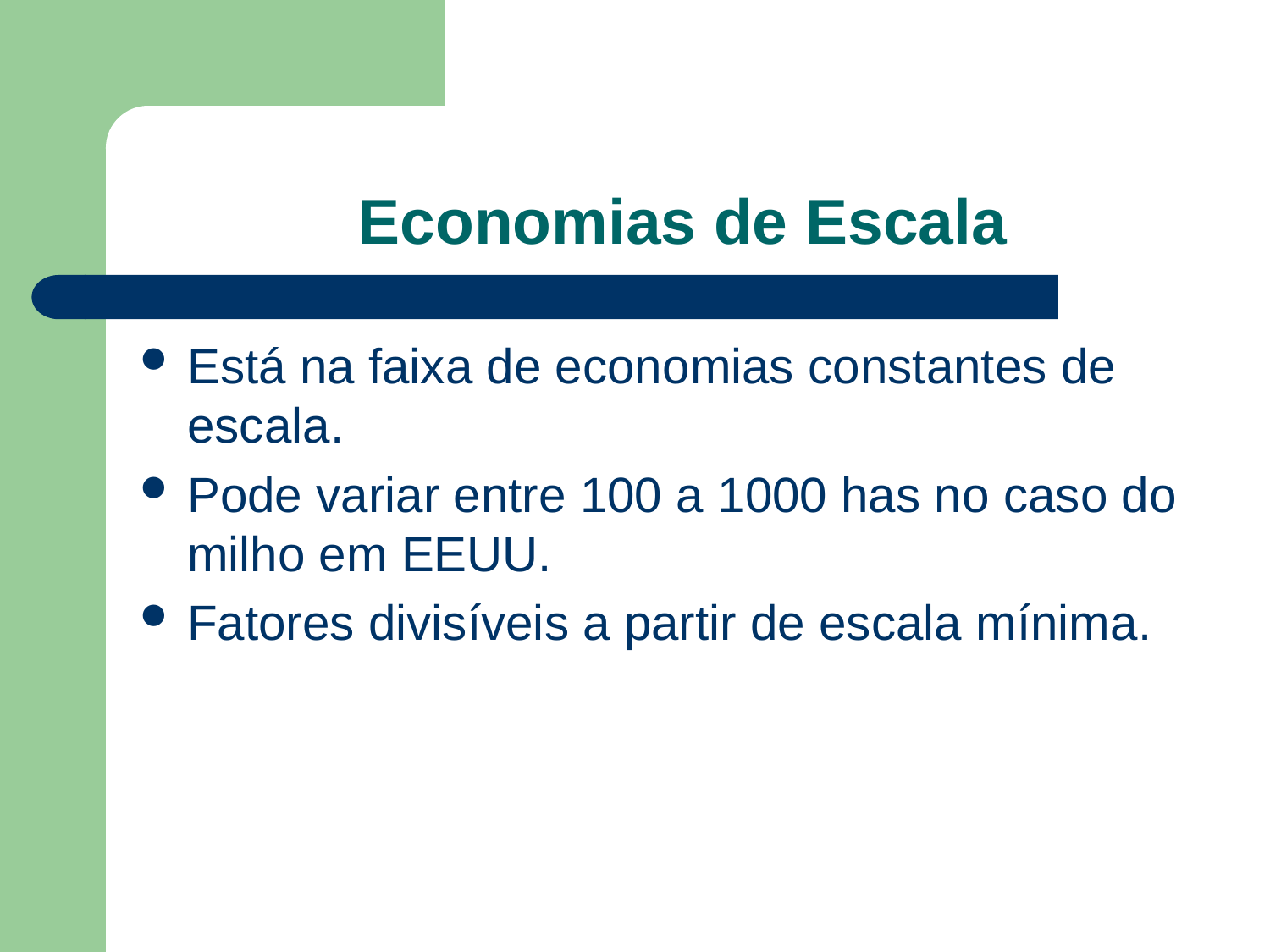

# Economias de Escala
Está na faixa de economias constantes de escala.
Pode variar entre 100 a 1000 has no caso do milho em EEUU.
Fatores divisíveis a partir de escala mínima.